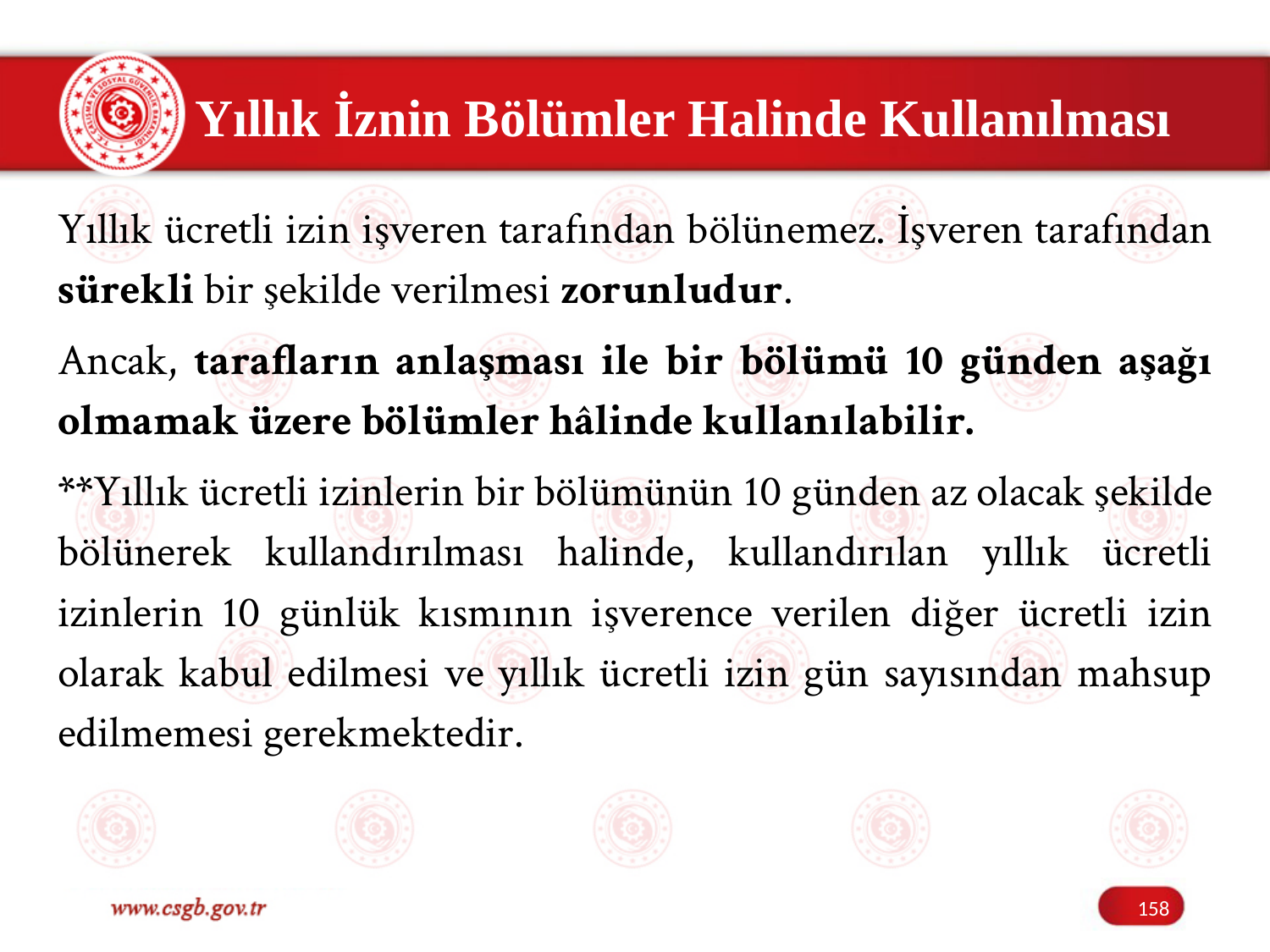

# Yıllık İznin Bölümler Halinde Kullanılması
Yıllık ücretli izin işveren tarafından bölünemez. İşveren tarafından sürekli bir şekilde verilmesi zorunludur.
Ancak, tarafların anlaşması ile bir bölümü 10 günden aşağı olmamak üzere bölümler hâlinde kullanılabilir.
**Yıllık ücretli izinlerin bir bölümünün 10 günden az olacak şekilde bölünerek kullandırılması halinde, kullandırılan yıllık ücretli izinlerin 10 günlük kısmının işverence verilen diğer ücretli izin olarak kabul edilmesi ve yıllık ücretli izin gün sayısından mahsup edilmemesi gerekmektedir.

158